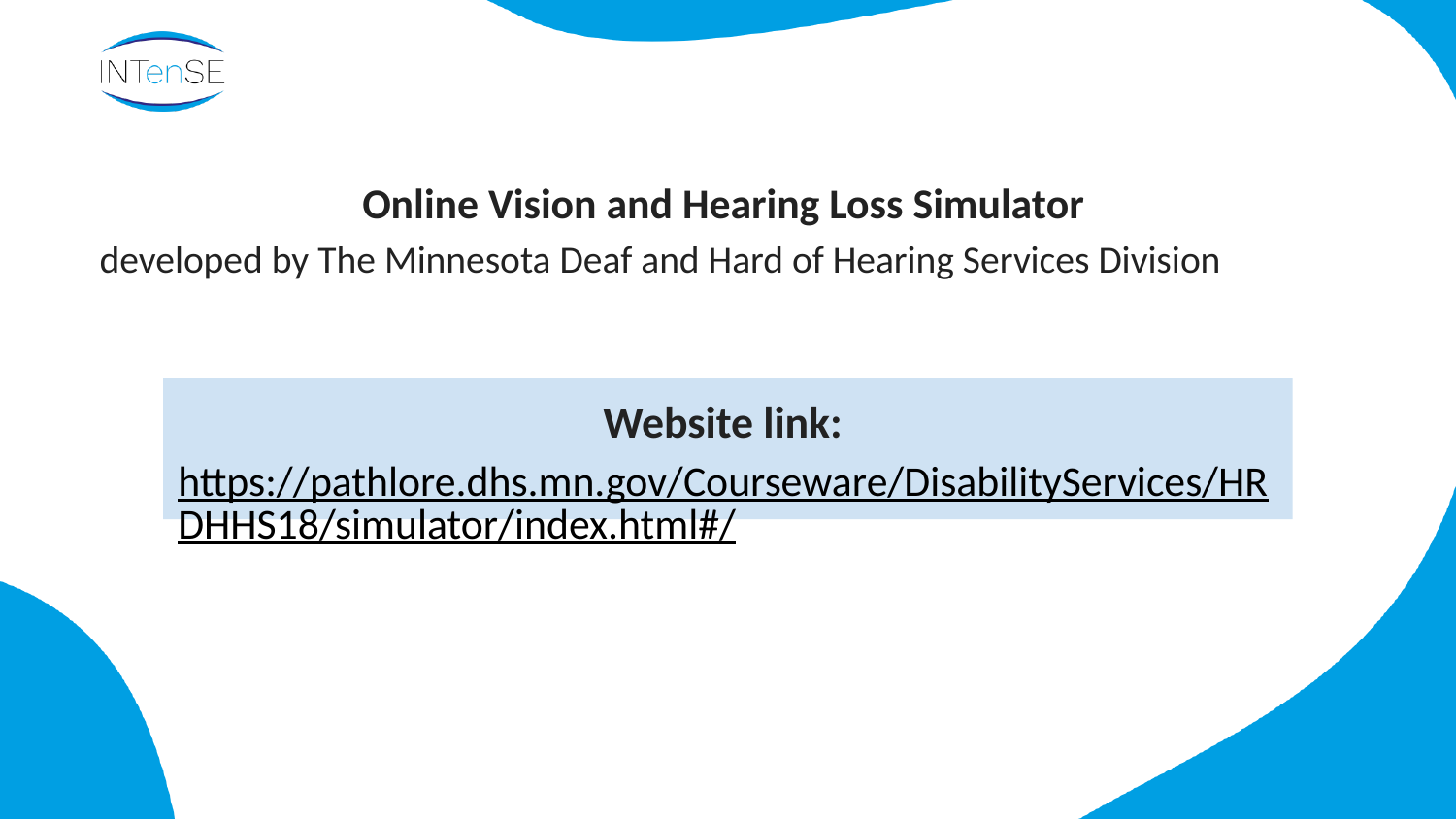

#
Online Vision and Hearing Loss Simulator
developed by The Minnesota Deaf and Hard of Hearing Services Division

Website link:
https://pathlore.dhs.mn.gov/Courseware/DisabilityServices/HRDHHS18/simulator/index.html#/